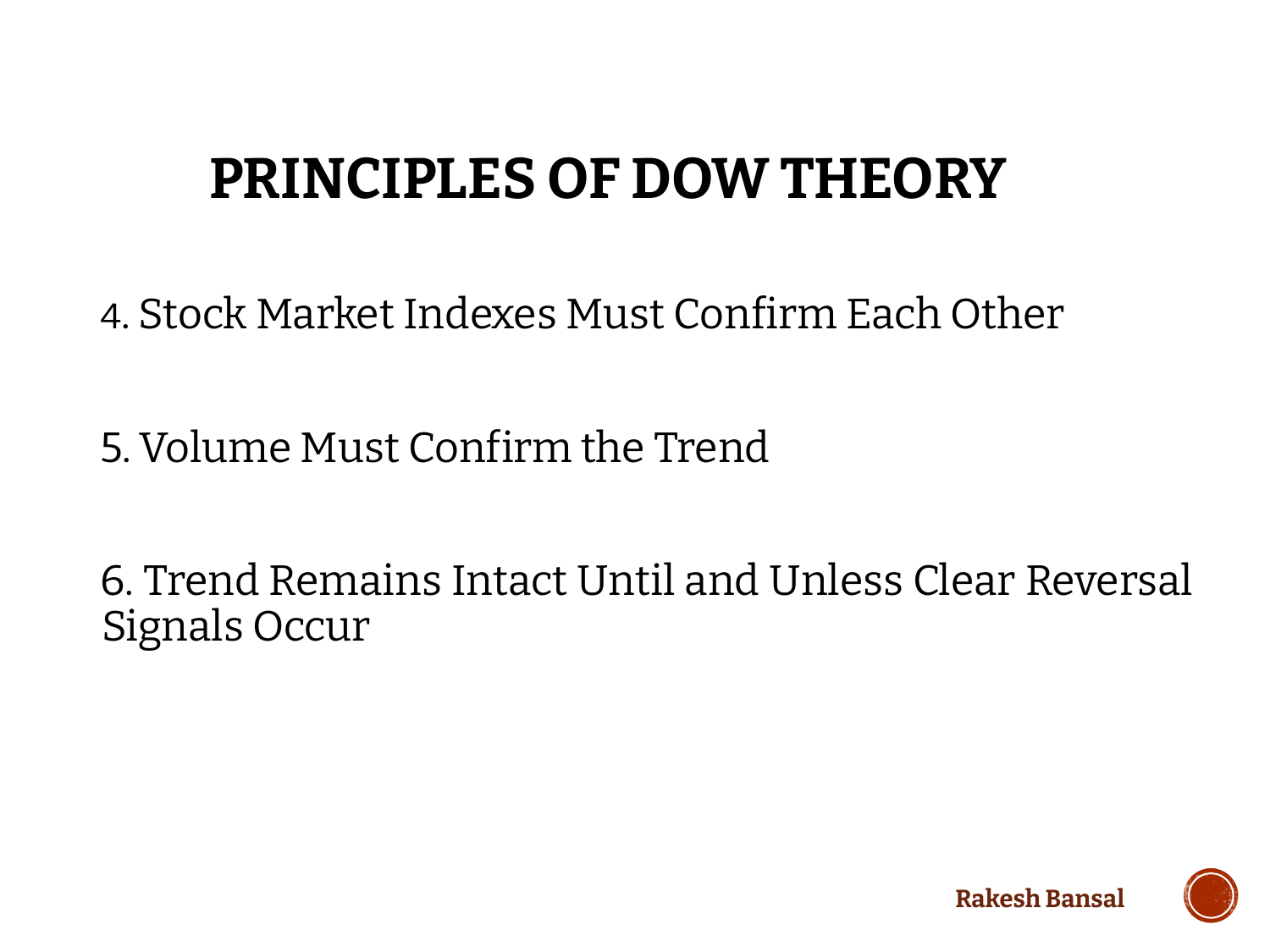

# Principles of Dow Theory
4. Stock Market Indexes Must Confirm Each Other

5. Volume Must Confirm the Trend

6. Trend Remains Intact Until and Unless Clear Reversal Signals Occur
              Rakesh Bansal